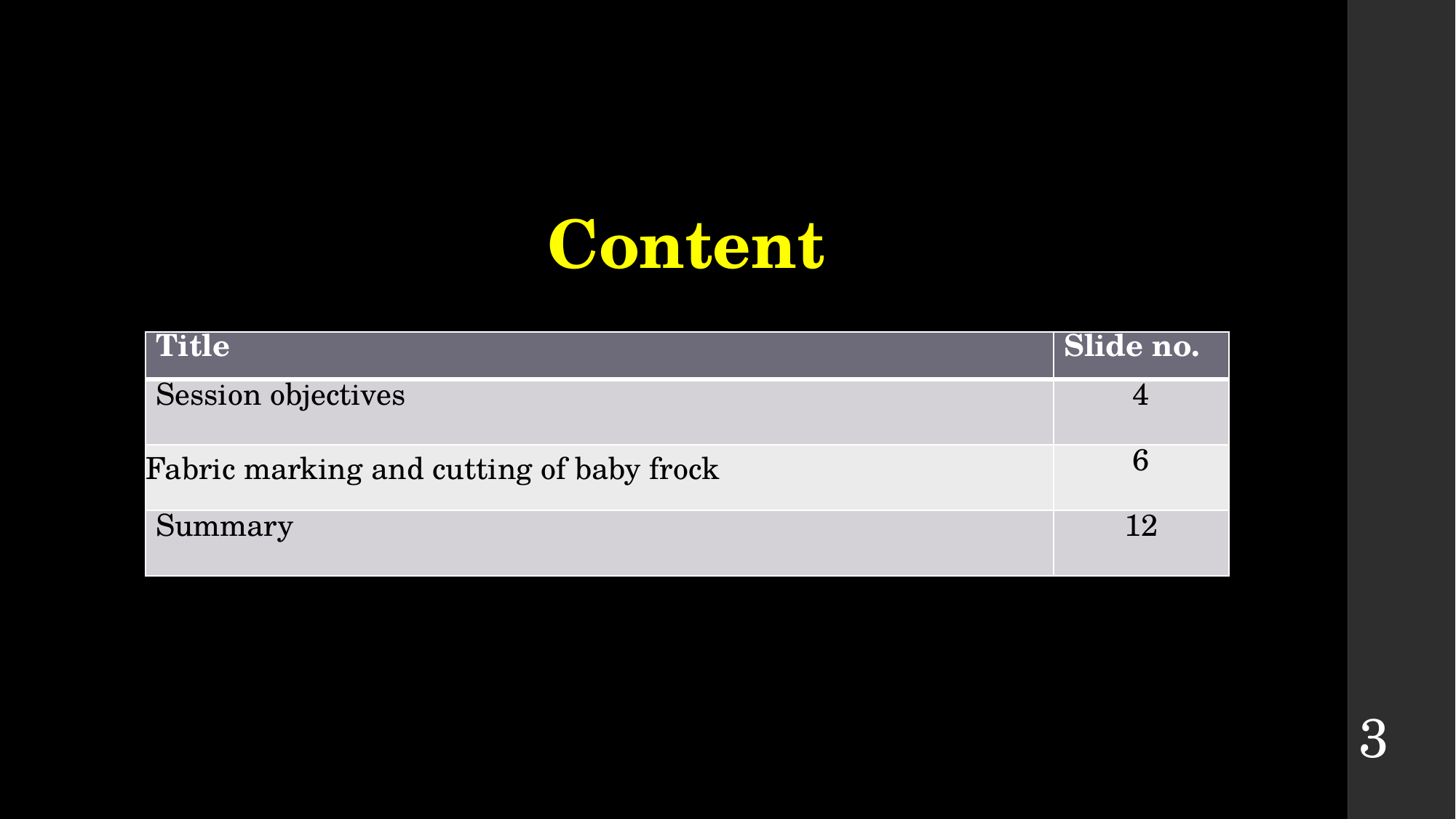

# Content
| Title | Slide no. |
| --- | --- |
| Session objectives | 4 |
| Fabric marking and cutting of baby frock | 6 |
| Summary | 12 |
3